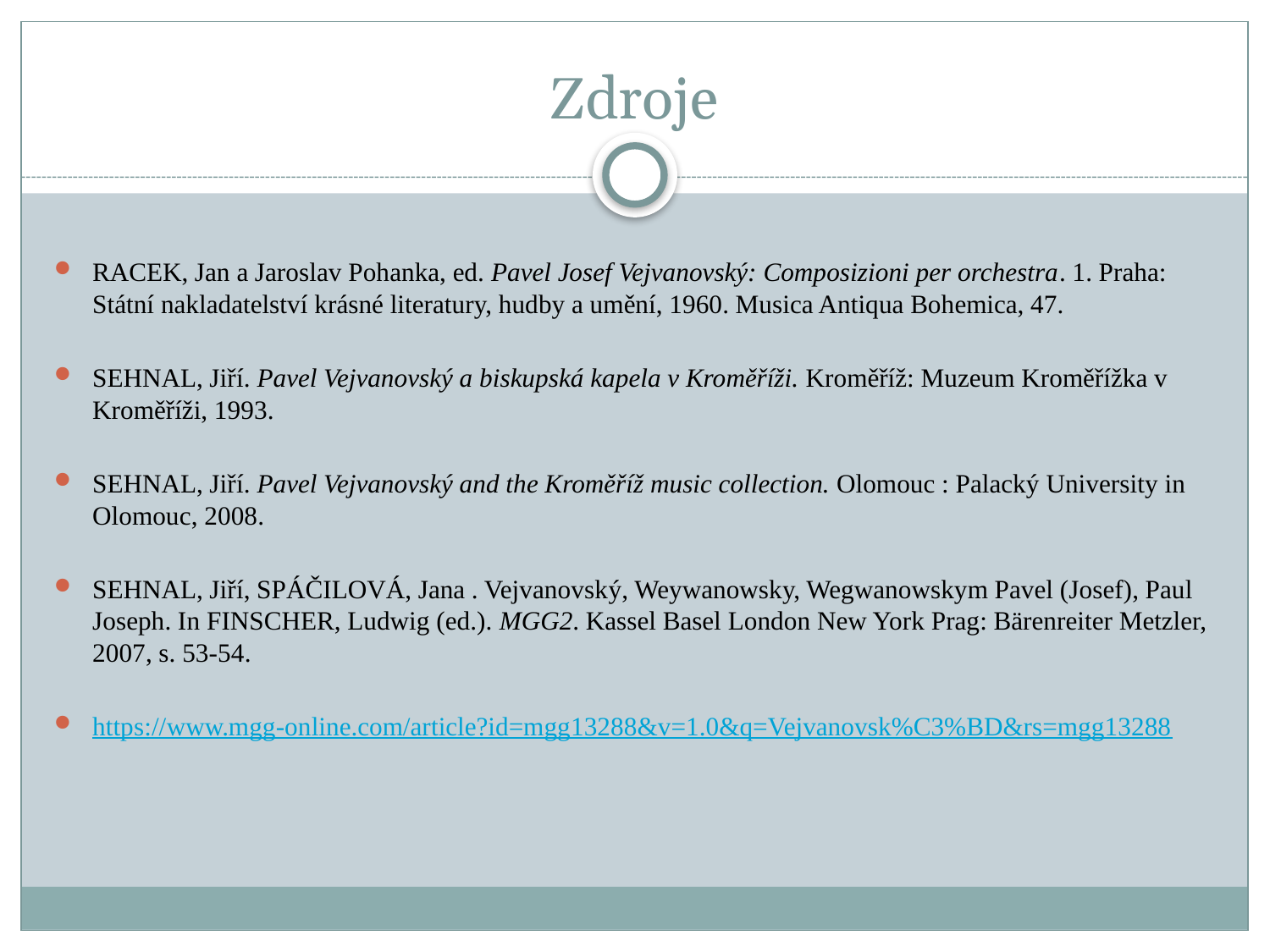

# Zdroje

RACEK, Jan a Jaroslav Pohanka, ed. Pavel Josef Vejvanovský: Composizioni per orchestra. 1. Praha: Státní nakladatelství krásné literatury, hudby a umění, 1960. Musica Antiqua Bohemica, 47.

SEHNAL, Jiří. Pavel Vejvanovský a biskupská kapela v Kroměříži. Kroměříž: Muzeum Kroměřížka v Kroměříži, 1993.

SEHNAL, Jiří. Pavel Vejvanovský and the Kroměříž music collection. Olomouc : Palacký University in Olomouc, 2008.

SEHNAL, Jiří, SPÁČILOVÁ, Jana . Vejvanovský, Weywanowsky, Wegwanowskym Pavel (Josef), Paul Joseph. In FINSCHER, Ludwig (ed.). MGG2. Kassel Basel London New York Prag: Bärenreiter Metzler, 2007, s. 53-54.

https://www.mgg-online.com/article?id=mgg13288&v=1.0&q=Vejvanovsk%C3%BD&rs=mgg13288